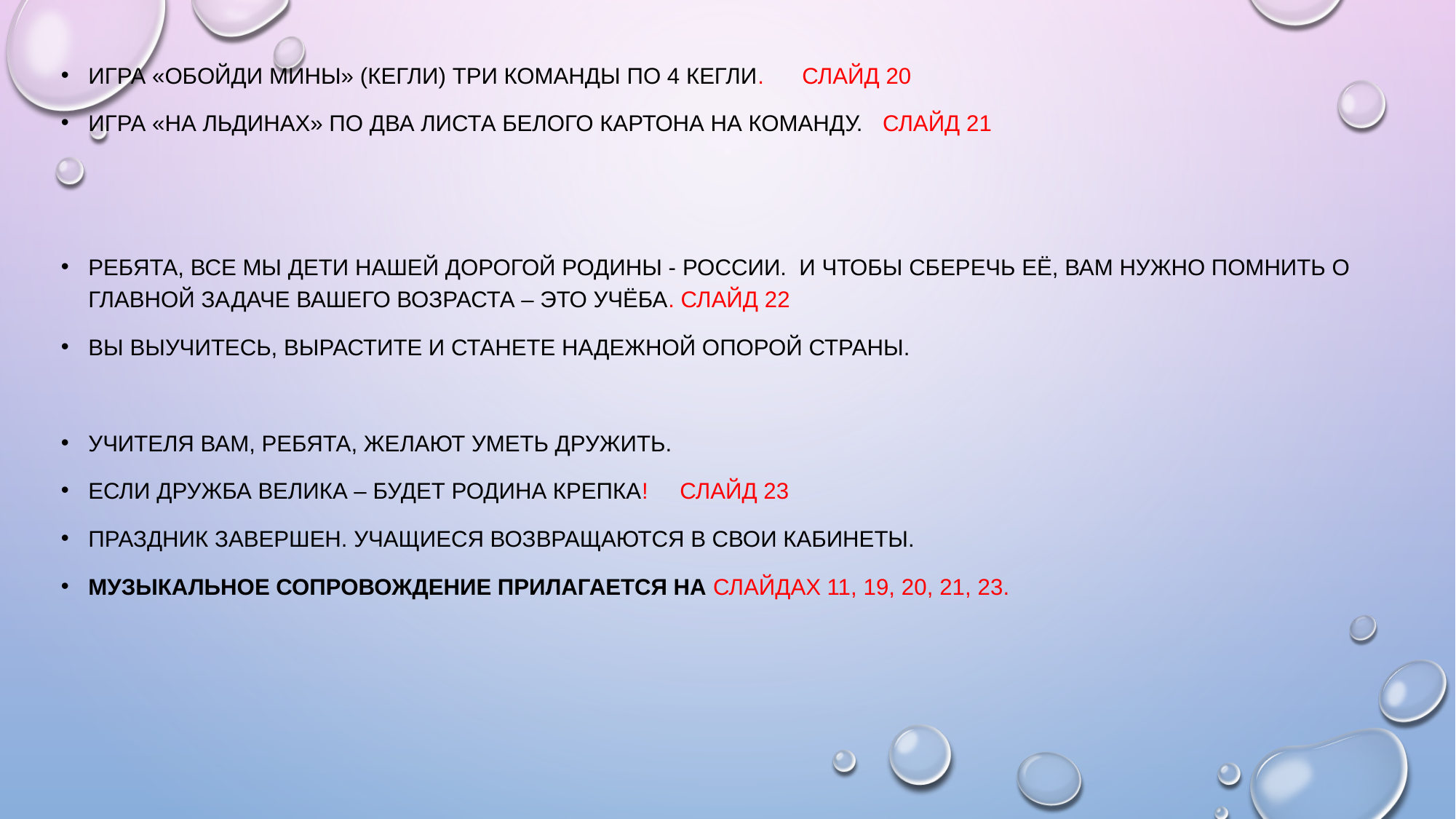

ИГРА «ОБОЙДИ МИНЫ» (кегли) три команды по 4 кегли.      Слайд 20
ИГРА «НА ЛЬДИНАХ» по два листа белого картона на команду.   Слайд 21

Ребята, все мы дети нашей дорогой Родины - России.  И чтобы сберечь её, вам нужно помнить о главной задаче вашего возраста – это учёба. Слайд 22
Вы выучитесь, вырастите и станете надежной опорой страны.

Учителя вам, ребята, желают уметь дружить.
Если дружба велика – будет Родина крепка!     Слайд 23
Праздник завершен. Учащиеся возвращаются в свои кабинеты.
МУЗЫКАЛЬНОЕ СОПРОВОЖДЕНИЕ ПРИЛАГАЕТСЯ НА СЛАЙДАХ 11, 19, 20, 21, 23.